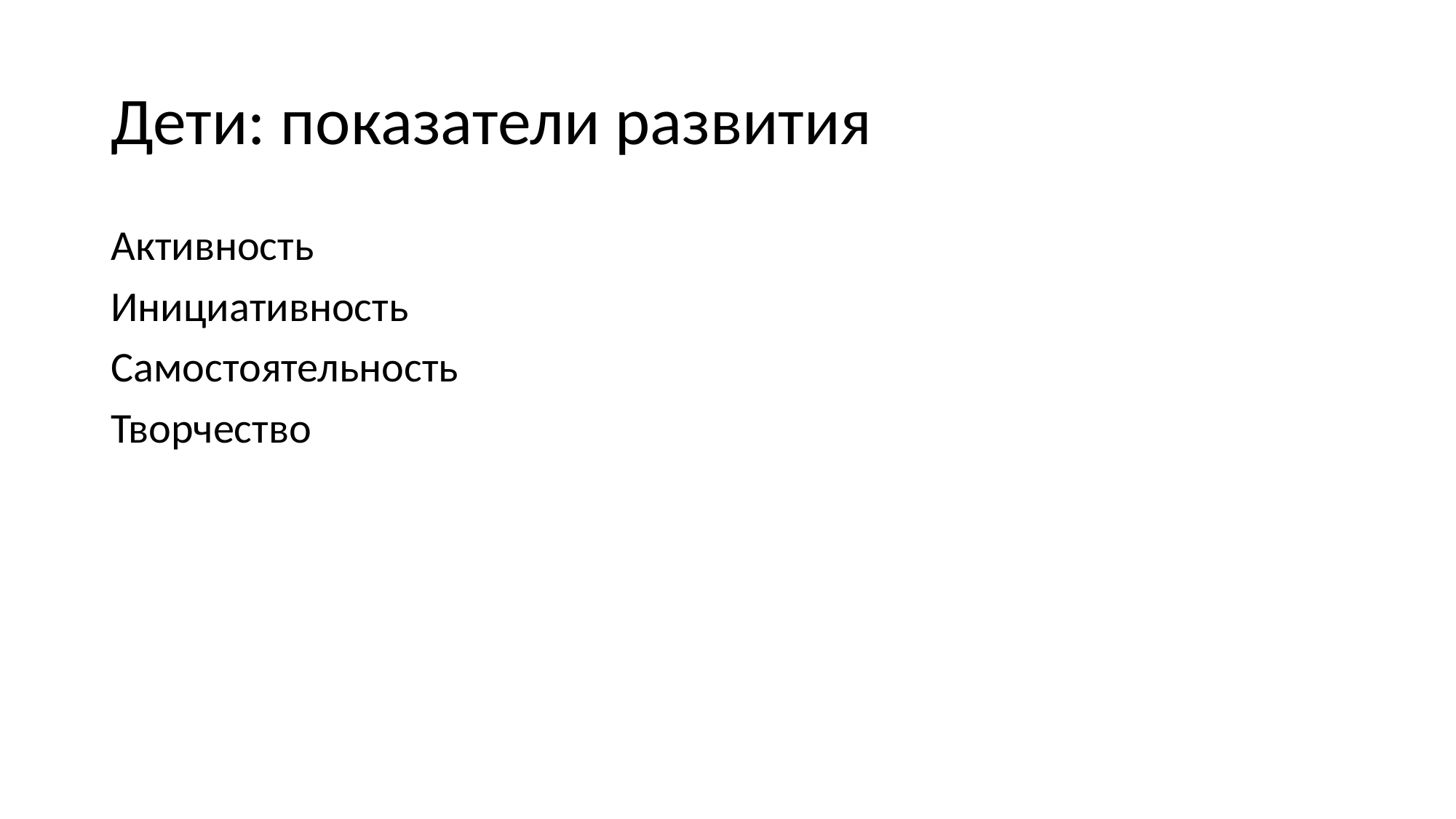

# Дети: показатели развития
Активность
Инициативность
Самостоятельность
Творчество